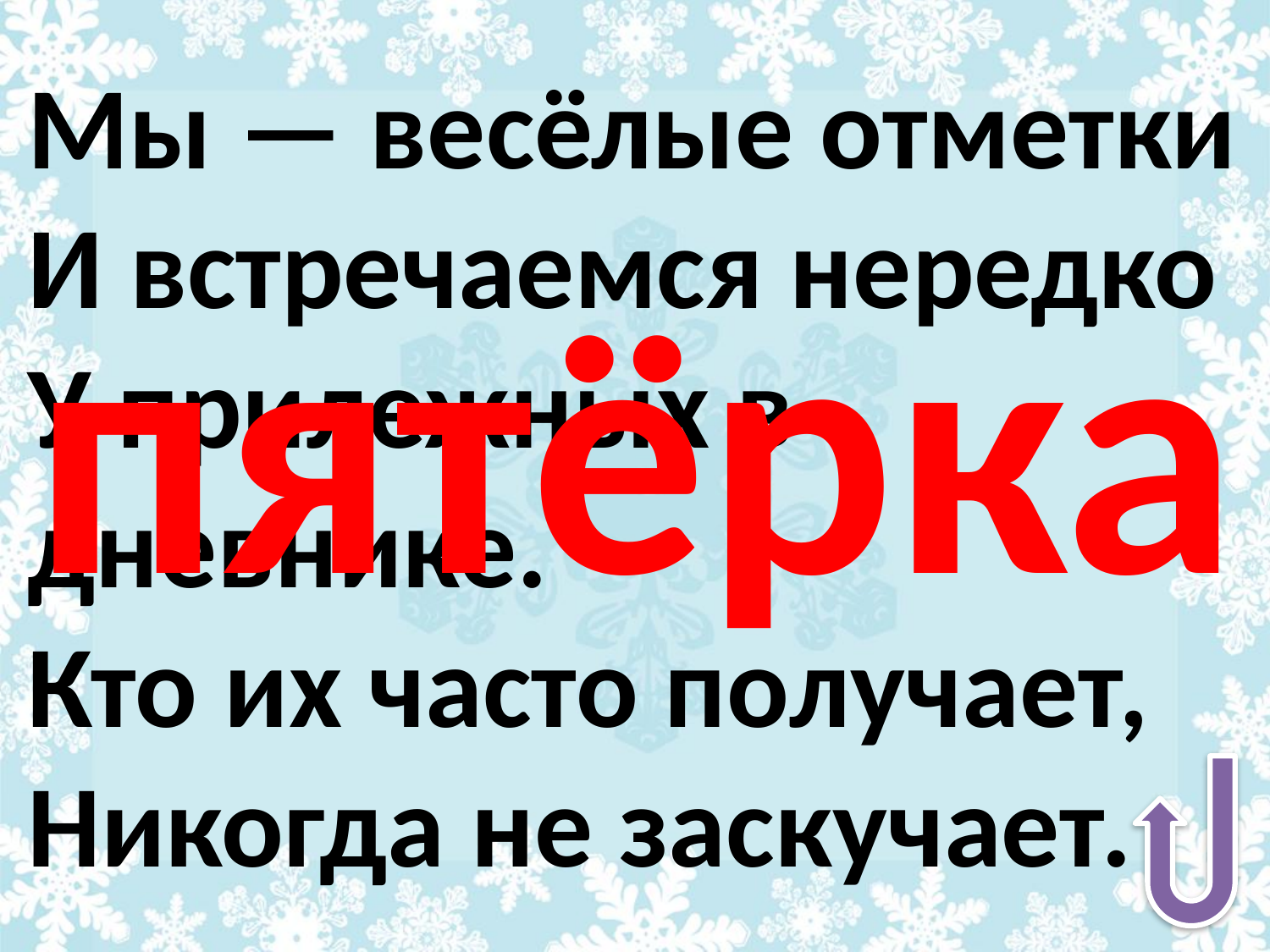

Мы — весёлые отметки
И встречаемся нередко
У прилежных в дневнике.
Кто их часто получает,
Никогда не заскучает.
пятёрка